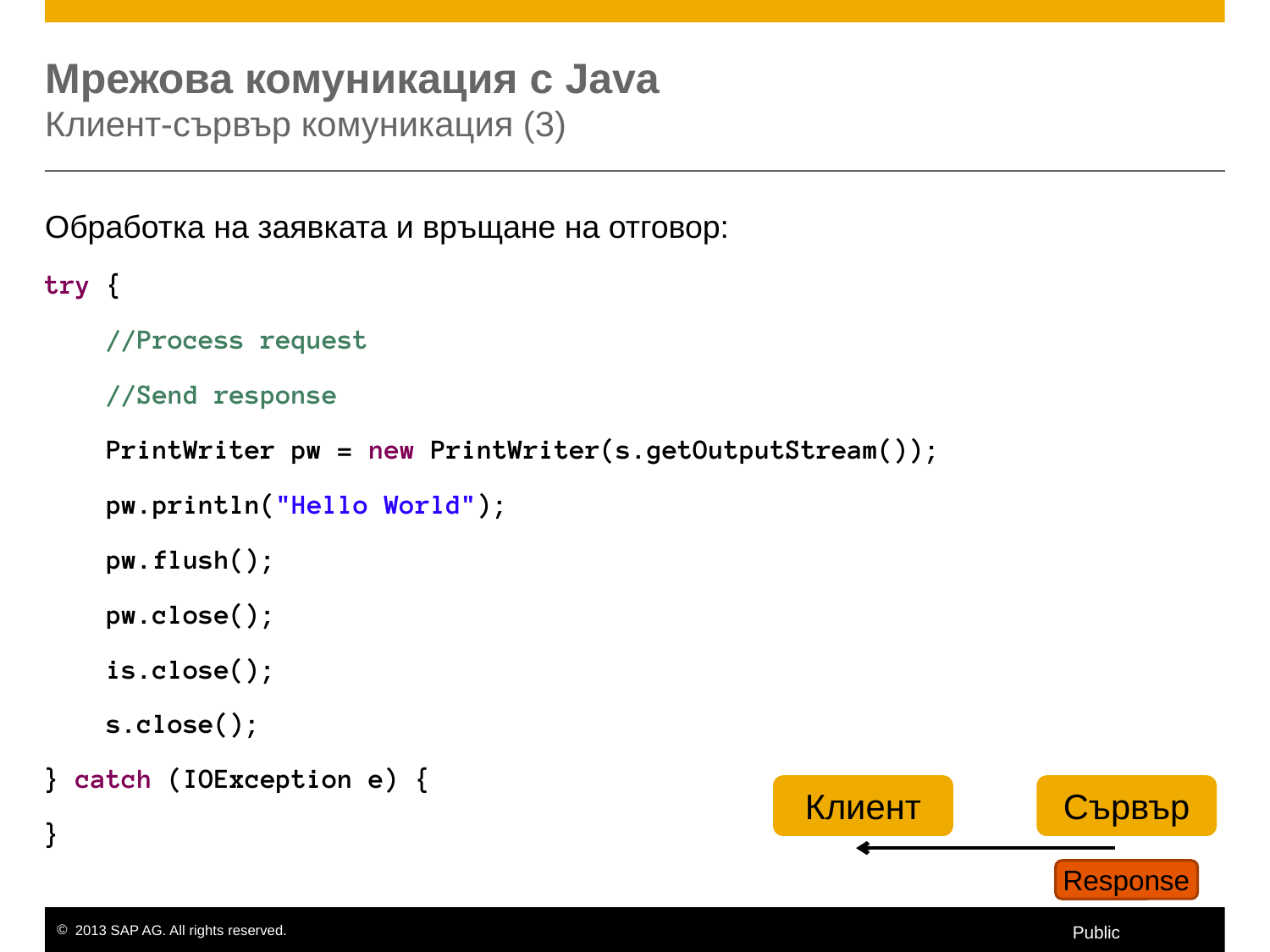

# Мрежова комуникация с Java Клиент-сървър комуникация (3)
Обработка на заявката и връщане на отговор:
try {
    //Process request
    //Send response
    PrintWriter pw = new PrintWriter(s.getOutputStream());
    pw.println("Hello World");
    pw.flush();
    pw.close();
    is.close();
    s.close();
} catch (IOException e) {
}

Клиент

Сървър

Response